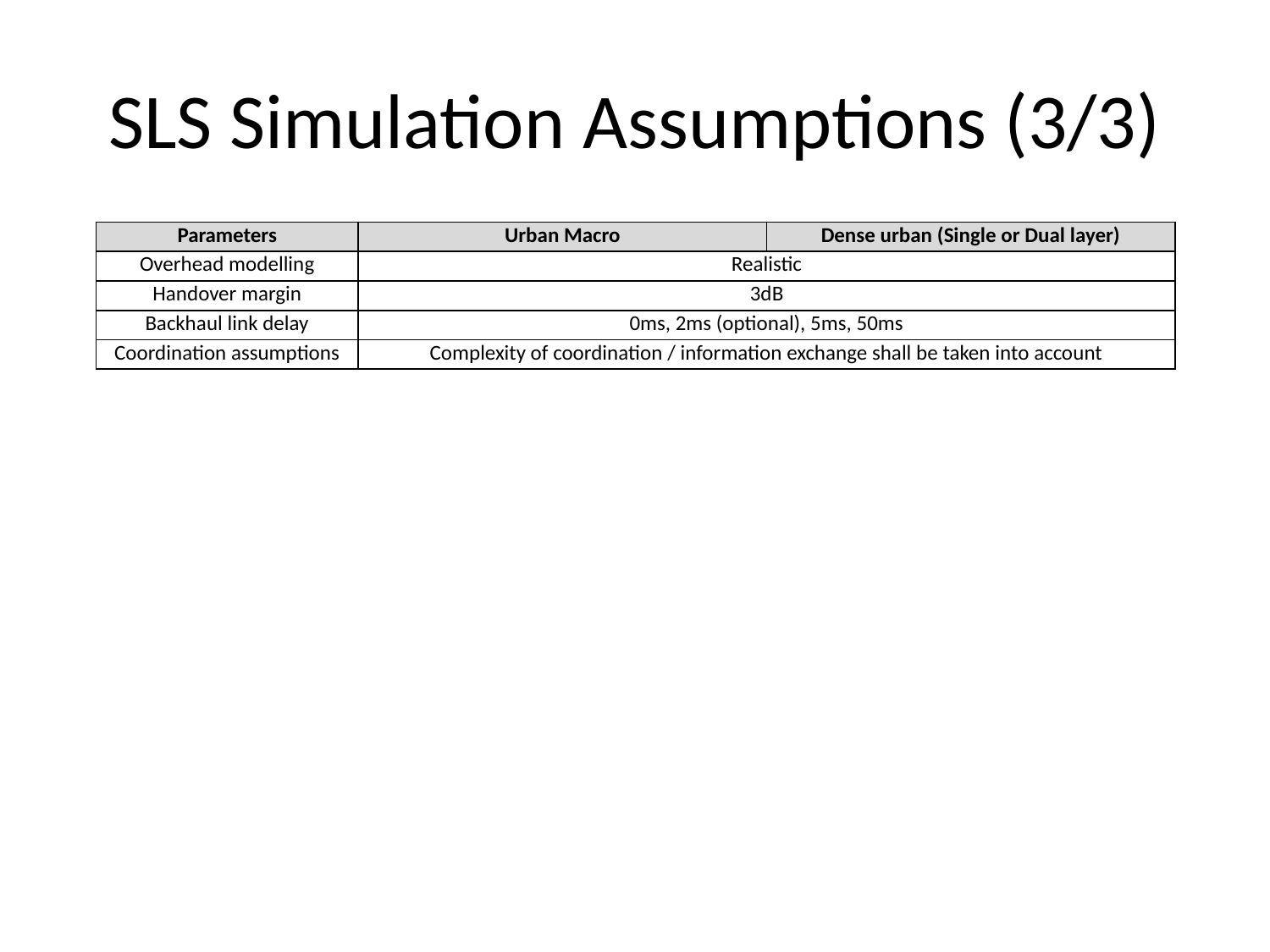

# SLS Simulation Assumptions (3/3)
| Parameters | Urban Macro | Dense urban (Single or Dual layer) |
| --- | --- | --- |
| Overhead modelling | Realistic |  |
| Handover margin | 3dB |  |
| Backhaul link delay | 0ms, 2ms (optional), 5ms, 50ms |  |
| Coordination assumptions | Complexity of coordination / information exchange shall be taken into account |  |